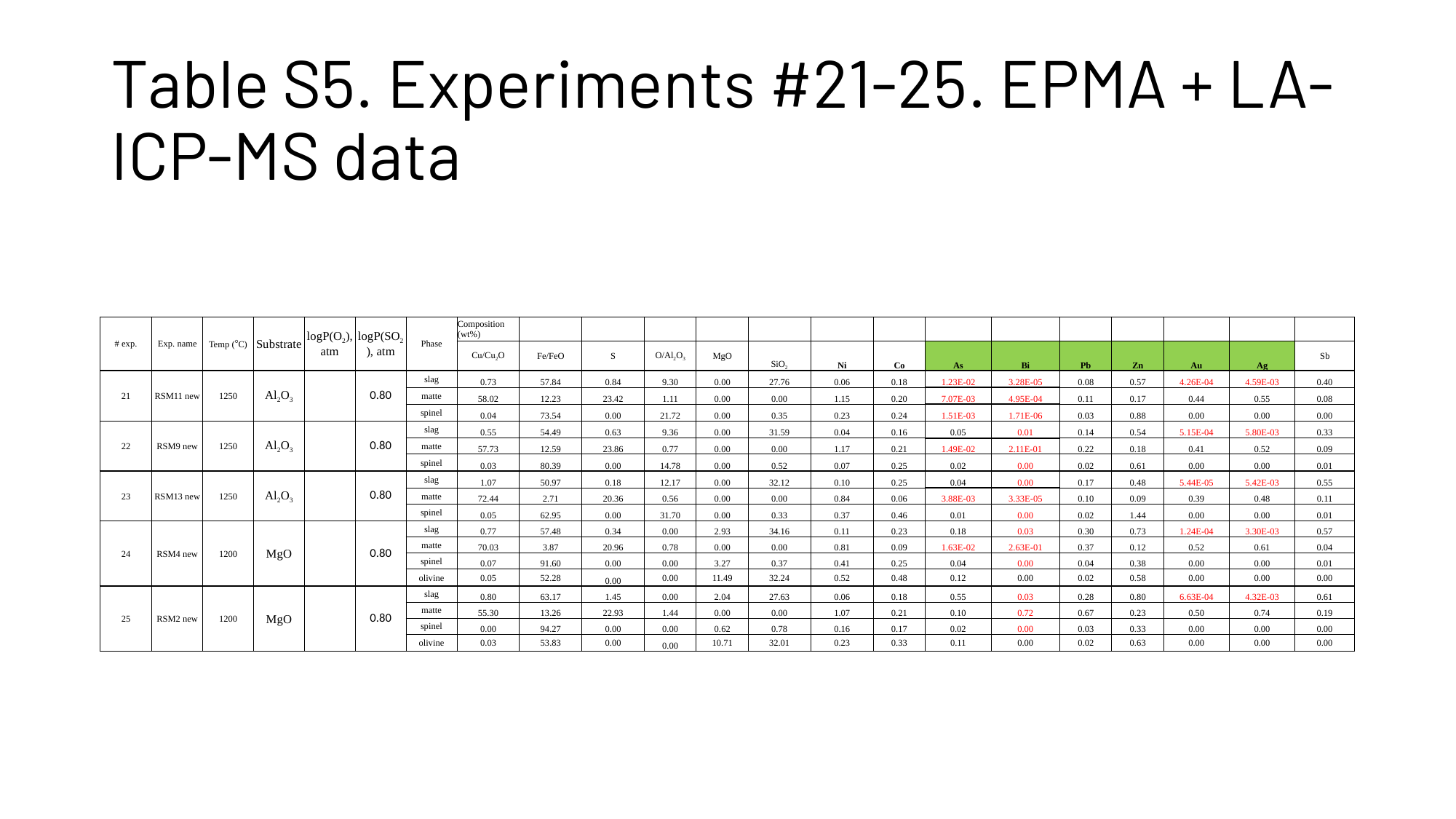

# Table S5. Experiments #21-25. EPMA + LA-ICP-MS data
| # exp. | Exp. name | Temp (°C) | Substrate | logP(O2), atm | logP(SO2), atm | Phase | Composition (wt%) |  |  |  |  |  |  |  |  |  |  |  |  |  |  |
| --- | --- | --- | --- | --- | --- | --- | --- | --- | --- | --- | --- | --- | --- | --- | --- | --- | --- | --- | --- | --- | --- |
|  |  |  |  |  |  |  | Cu/Cu2O | Fe/FeO | S | O/Al2O3 | MgO | SiO2 | Ni | Co | As | Bi | Pb | Zn | Au | Ag | Sb |
| 21 | RSM11 new | 1250 | Al2O3 |  | 0.80 | slag | 0.73 | 57.84 | 0.84 | 9.30 | 0.00 | 27.76 | 0.06 | 0.18 | 1.23E-02 | 3.28E-05 | 0.08 | 0.57 | 4.26E-04 | 4.59E-03 | 0.40 |
|  |  |  |  |  |  | matte | 58.02 | 12.23 | 23.42 | 1.11 | 0.00 | 0.00 | 1.15 | 0.20 | 7.07E-03 | 4.95E-04 | 0.11 | 0.17 | 0.44 | 0.55 | 0.08 |
|  |  |  |  |  |  | spinel | 0.04 | 73.54 | 0.00 | 21.72 | 0.00 | 0.35 | 0.23 | 0.24 | 1.51E-03 | 1.71E-06 | 0.03 | 0.88 | 0.00 | 0.00 | 0.00 |
| 22 | RSM9 new | 1250 | Al2O3 |  | 0.80 | slag | 0.55 | 54.49 | 0.63 | 9.36 | 0.00 | 31.59 | 0.04 | 0.16 | 0.05 | 0.01 | 0.14 | 0.54 | 5.15E-04 | 5.80E-03 | 0.33 |
|  |  |  |  |  |  | matte | 57.73 | 12.59 | 23.86 | 0.77 | 0.00 | 0.00 | 1.17 | 0.21 | 1.49E-02 | 2.11E-01 | 0.22 | 0.18 | 0.41 | 0.52 | 0.09 |
|  |  |  |  |  |  | spinel | 0.03 | 80.39 | 0.00 | 14.78 | 0.00 | 0.52 | 0.07 | 0.25 | 0.02 | 0.00 | 0.02 | 0.61 | 0.00 | 0.00 | 0.01 |
| 23 | RSM13 new | 1250 | Al2O3 |  | 0.80 | slag | 1.07 | 50.97 | 0.18 | 12.17 | 0.00 | 32.12 | 0.10 | 0.25 | 0.04 | 0.00 | 0.17 | 0.48 | 5.44E-05 | 5.42E-03 | 0.55 |
|  |  |  |  |  |  | matte | 72.44 | 2.71 | 20.36 | 0.56 | 0.00 | 0.00 | 0.84 | 0.06 | 3.88E-03 | 3.33E-05 | 0.10 | 0.09 | 0.39 | 0.48 | 0.11 |
|  |  |  |  |  |  | spinel | 0.05 | 62.95 | 0.00 | 31.70 | 0.00 | 0.33 | 0.37 | 0.46 | 0.01 | 0.00 | 0.02 | 1.44 | 0.00 | 0.00 | 0.01 |
| 24 | RSM4 new | 1200 | MgO |  | 0.80 | slag | 0.77 | 57.48 | 0.34 | 0.00 | 2.93 | 34.16 | 0.11 | 0.23 | 0.18 | 0.03 | 0.30 | 0.73 | 1.24E-04 | 3.30E-03 | 0.57 |
|  |  |  |  |  |  | matte | 70.03 | 3.87 | 20.96 | 0.78 | 0.00 | 0.00 | 0.81 | 0.09 | 1.63E-02 | 2.63E-01 | 0.37 | 0.12 | 0.52 | 0.61 | 0.04 |
|  |  |  |  |  |  | spinel | 0.07 | 91.60 | 0.00 | 0.00 | 3.27 | 0.37 | 0.41 | 0.25 | 0.04 | 0.00 | 0.04 | 0.38 | 0.00 | 0.00 | 0.01 |
|  |  |  |  |  |  | olivine | 0.05 | 52.28 | 0.00 | 0.00 | 11.49 | 32.24 | 0.52 | 0.48 | 0.12 | 0.00 | 0.02 | 0.58 | 0.00 | 0.00 | 0.00 |
| 25 | RSM2 new | 1200 | MgO |  | 0.80 | slag | 0.80 | 63.17 | 1.45 | 0.00 | 2.04 | 27.63 | 0.06 | 0.18 | 0.55 | 0.03 | 0.28 | 0.80 | 6.63E-04 | 4.32E-03 | 0.61 |
|  |  |  |  |  |  | matte | 55.30 | 13.26 | 22.93 | 1.44 | 0.00 | 0.00 | 1.07 | 0.21 | 0.10 | 0.72 | 0.67 | 0.23 | 0.50 | 0.74 | 0.19 |
|  |  |  |  |  |  | spinel | 0.00 | 94.27 | 0.00 | 0.00 | 0.62 | 0.78 | 0.16 | 0.17 | 0.02 | 0.00 | 0.03 | 0.33 | 0.00 | 0.00 | 0.00 |
|  |  |  |  |  |  | olivine | 0.03 | 53.83 | 0.00 | 0.00 | 10.71 | 32.01 | 0.23 | 0.33 | 0.11 | 0.00 | 0.02 | 0.63 | 0.00 | 0.00 | 0.00 |